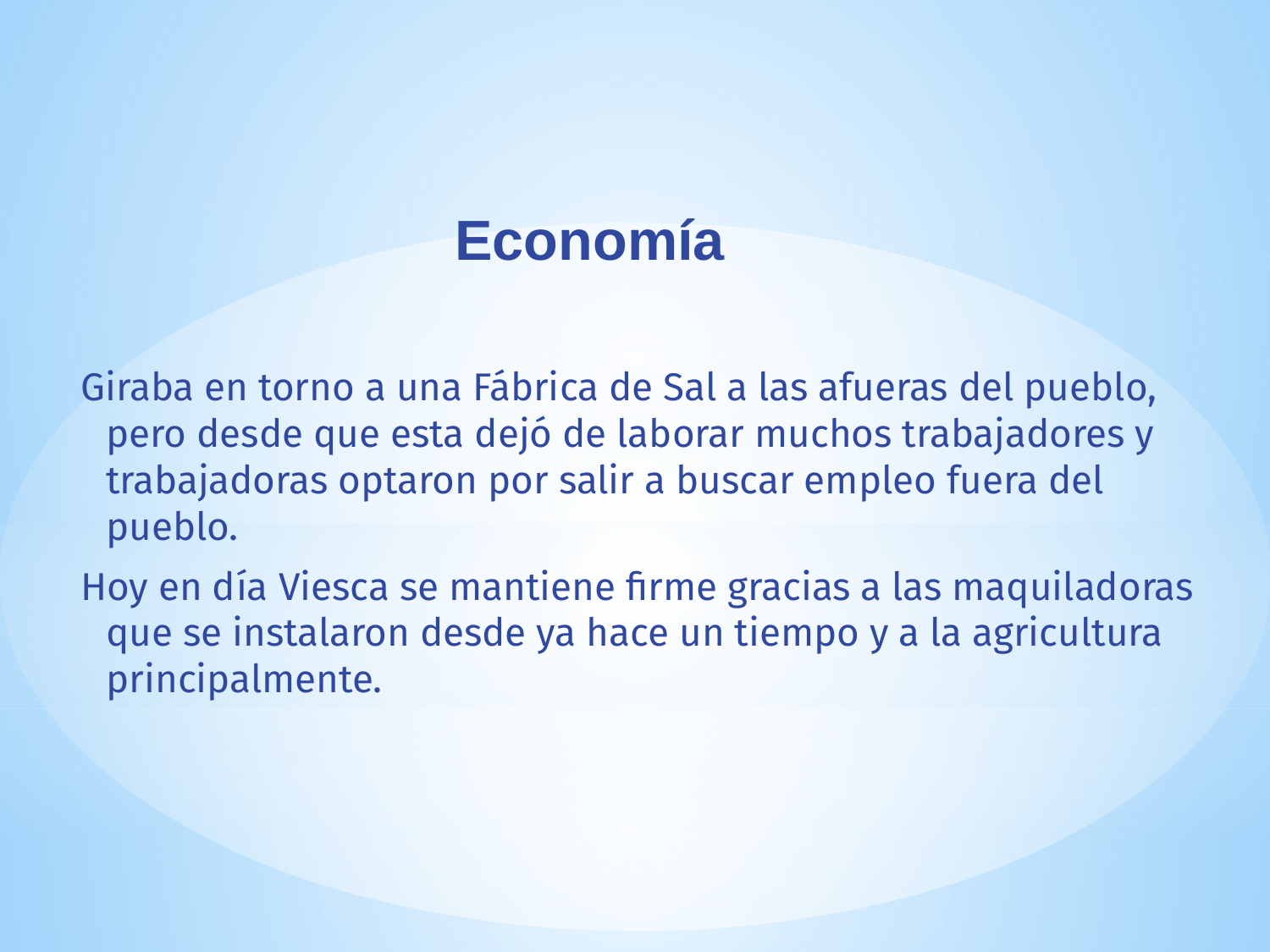

Economía
Giraba en torno a una Fábrica de Sal a las afueras del pueblo, pero desde que esta dejó de laborar muchos trabajadores y trabajadoras optaron por salir a buscar empleo fuera del pueblo.
Hoy en día Viesca se mantiene firme gracias a las maquiladoras que se instalaron desde ya hace un tiempo y a la agricultura principalmente.